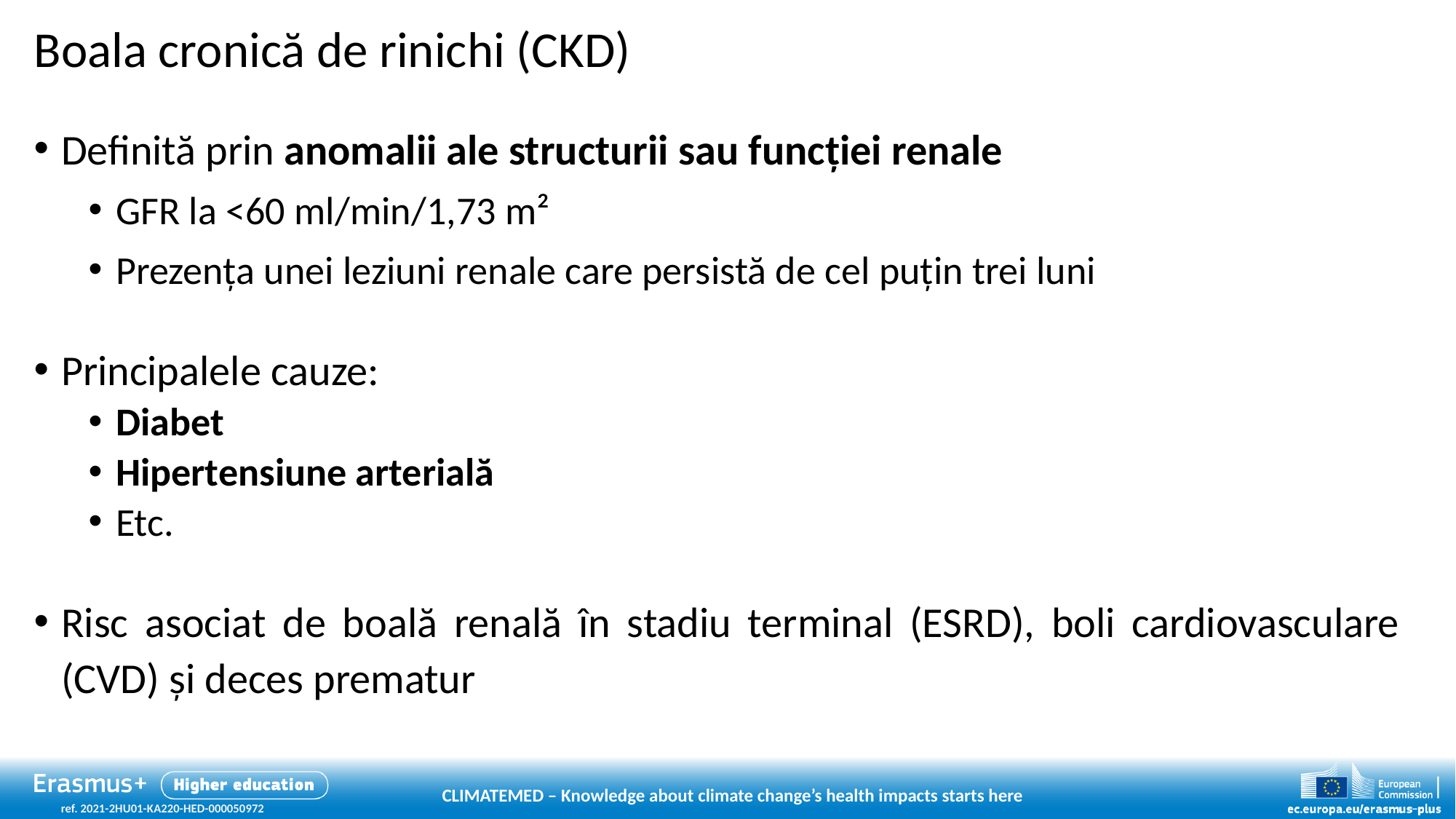

# Boala cronică de rinichi (CKD)
Definită prin anomalii ale structurii sau funcției renale
GFR la <60 ml/min/1,73 m²
Prezența unei leziuni renale care persistă de cel puțin trei luni
Principalele cauze:
Diabet
Hipertensiune arterială
Etc.
Risc asociat de boală renală în stadiu terminal (ESRD), boli cardiovasculare (CVD) și deces prematur